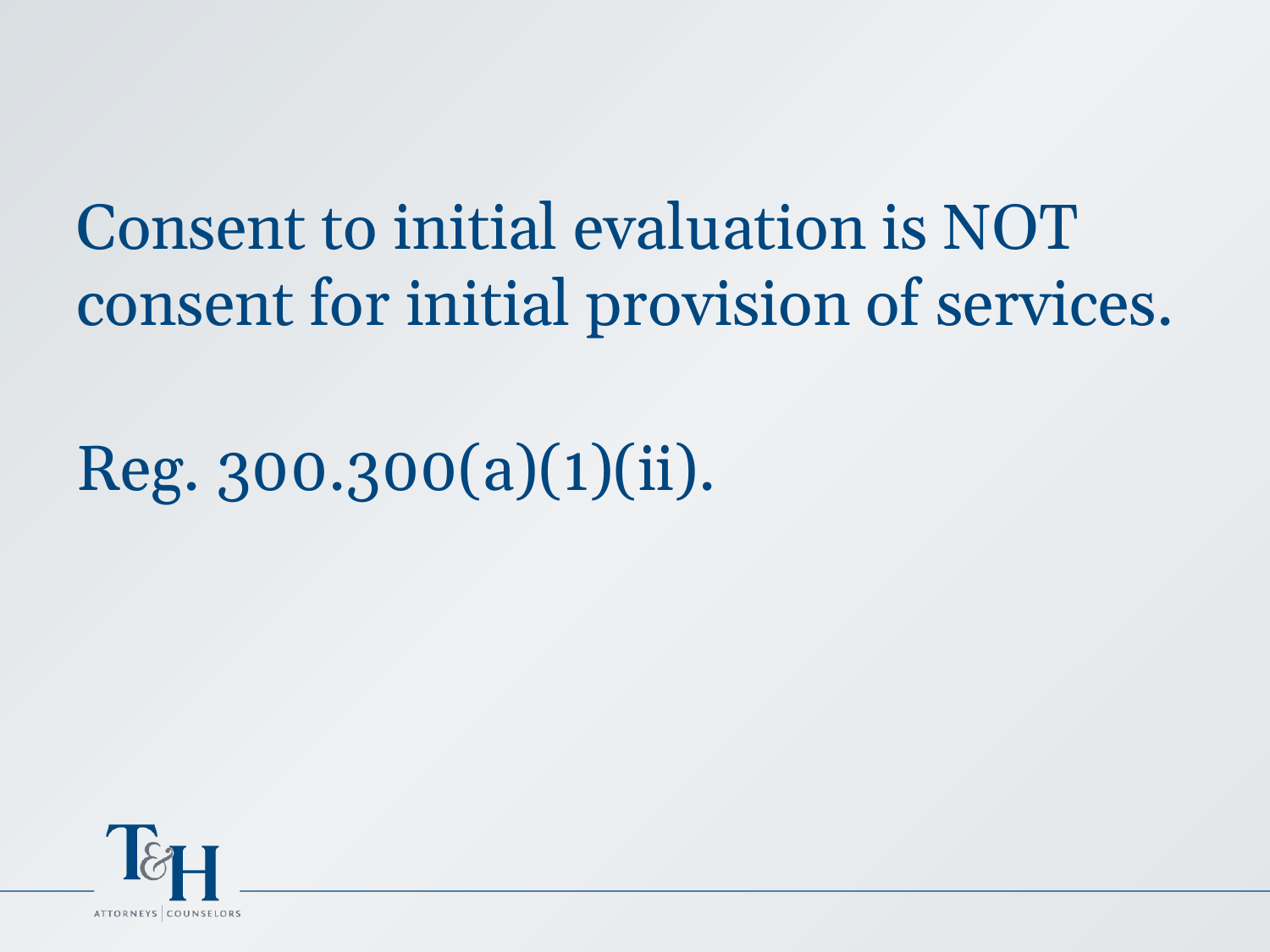

Consent to initial evaluation is NOT consent for initial provision of services.

Reg. 300.300(a)(1)(ii).